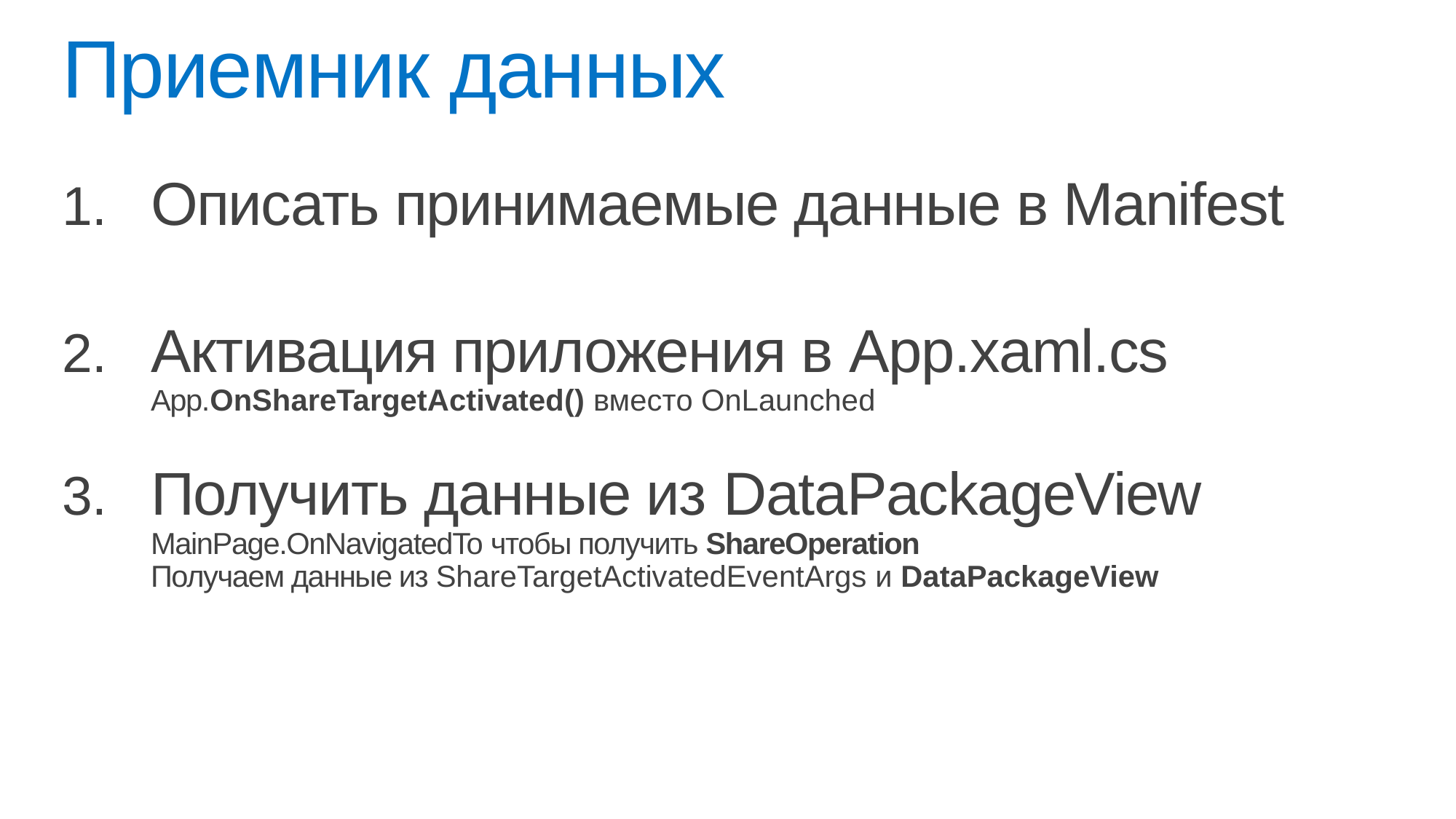

# Приемник данных
Описать принимаемые данные в Manifest
Активация приложения в App.xaml.cs
App.OnShareTargetActivated() вместо OnLaunched
Получить данные из DataPackageView
MainPage.OnNavigatedTo чтобы получить ShareOperation
Получаем данные из ShareTargetActivatedEventArgs и DataPackageView